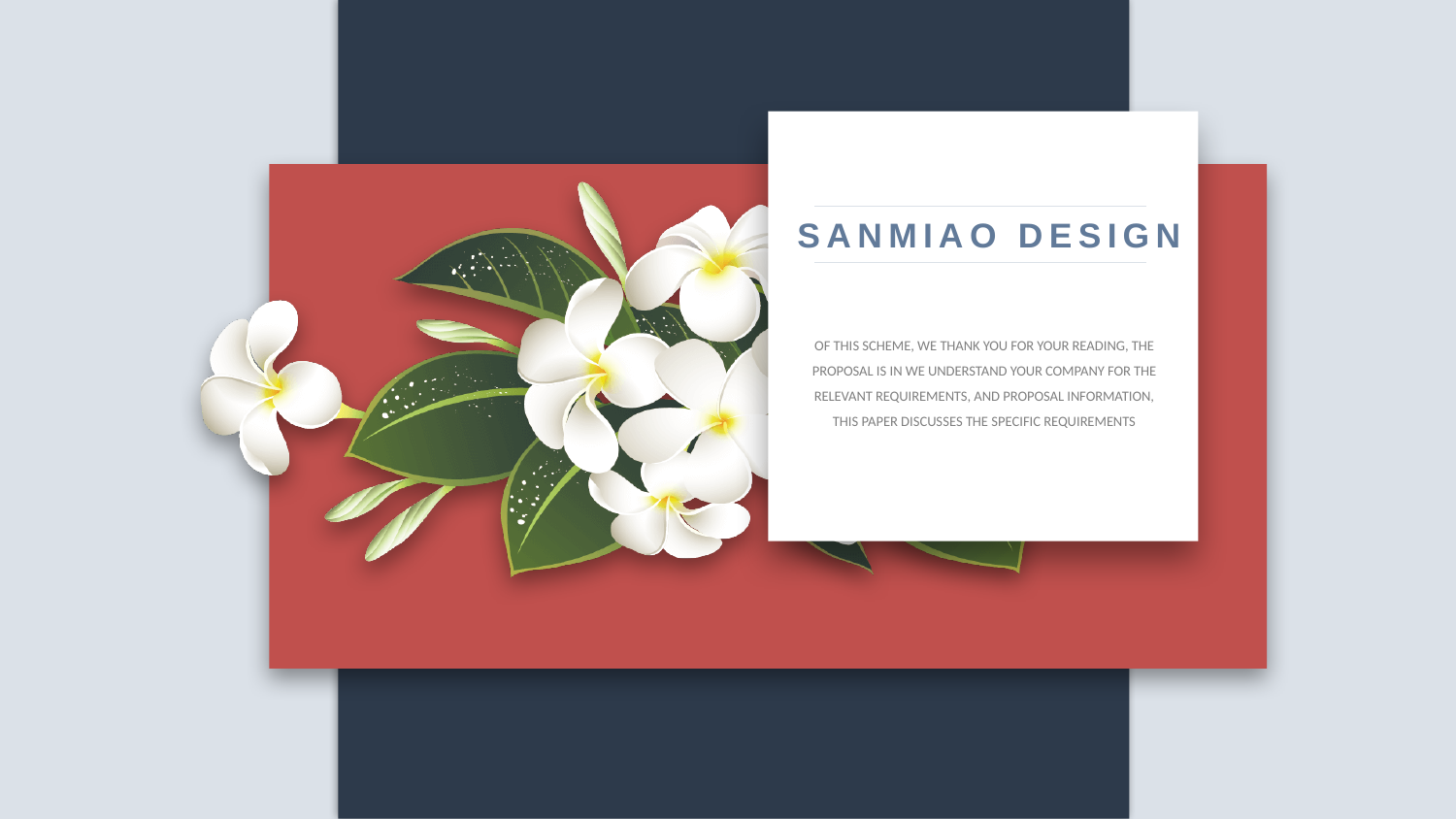

SANMIAO DESIGN
OF THIS SCHEME, WE THANK YOU FOR YOUR READING, THE PROPOSAL IS IN WE UNDERSTAND YOUR COMPANY FOR THE RELEVANT REQUIREMENTS, AND PROPOSAL INFORMATION, THIS PAPER DISCUSSES THE SPECIFIC REQUIREMENTS